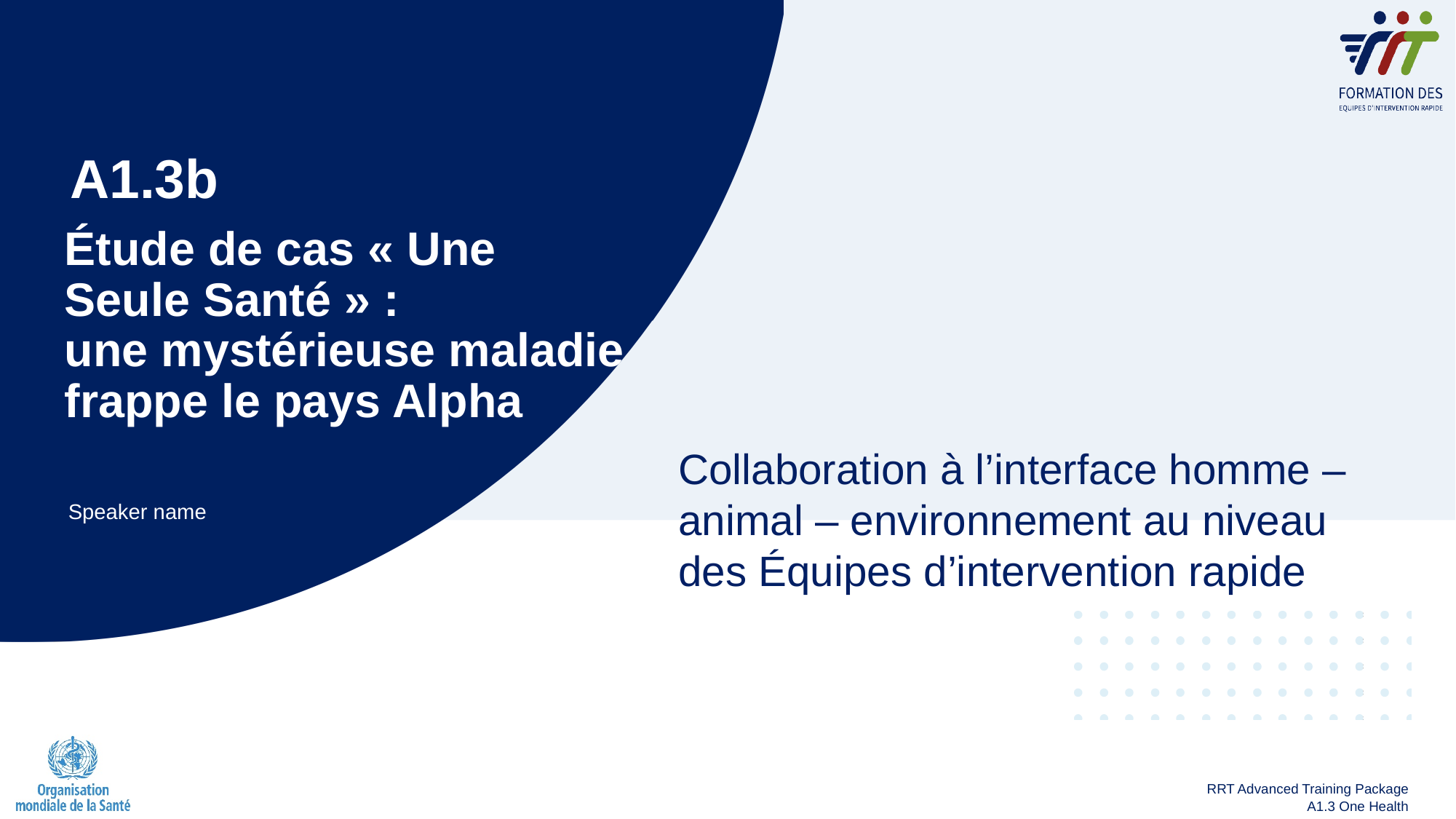

A1.3b
# Étude de cas « Une Seule Santé » : une mystérieuse maladie frappe le pays Alpha
Collaboration à l’interface homme – animal – environnement au niveau des Équipes d’intervention rapide

Speaker name